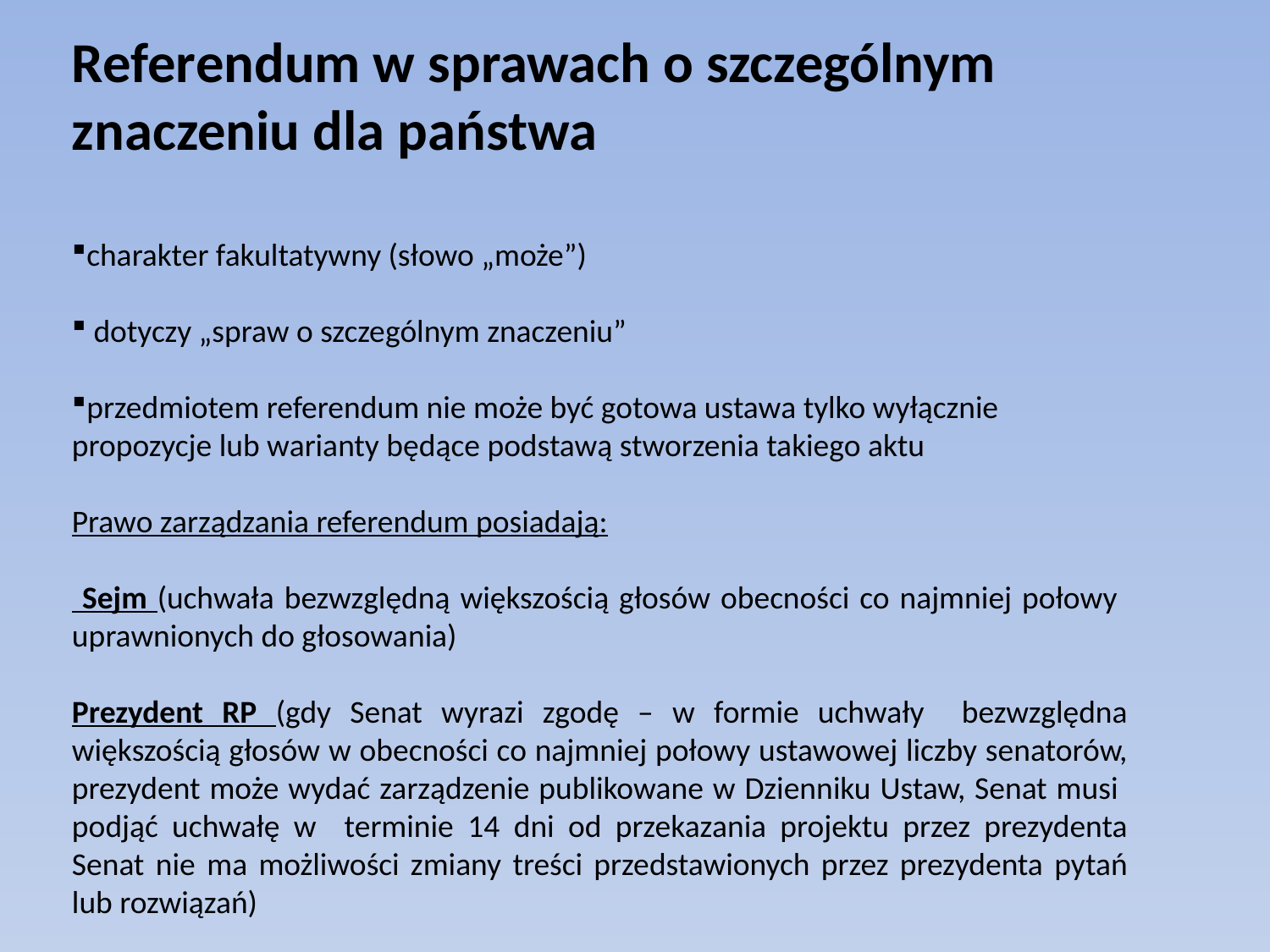

Referendum w sprawach o szczególnym znaczeniu dla państwa
charakter fakultatywny (słowo „może”)

 dotyczy „spraw o szczególnym znaczeniu”

przedmiotem referendum nie może być gotowa ustawa tylko wyłącznie propozycje lub warianty będące podstawą stworzenia takiego aktu

Prawo zarządzania referendum posiadają:

 Sejm (uchwała bezwzględną większością głosów obecności co najmniej połowy  uprawnionych do głosowania)

Prezydent RP (gdy Senat wyrazi zgodę – w formie uchwały  bezwzględna większością głosów w obecności co najmniej połowy ustawowej liczby senatorów, prezydent może wydać zarządzenie publikowane w Dzienniku Ustaw, Senat musi  podjąć uchwałę w  terminie 14 dni od przekazania projektu przez prezydenta Senat nie ma możliwości zmiany treści przedstawionych przez prezydenta pytań lub rozwiązań)